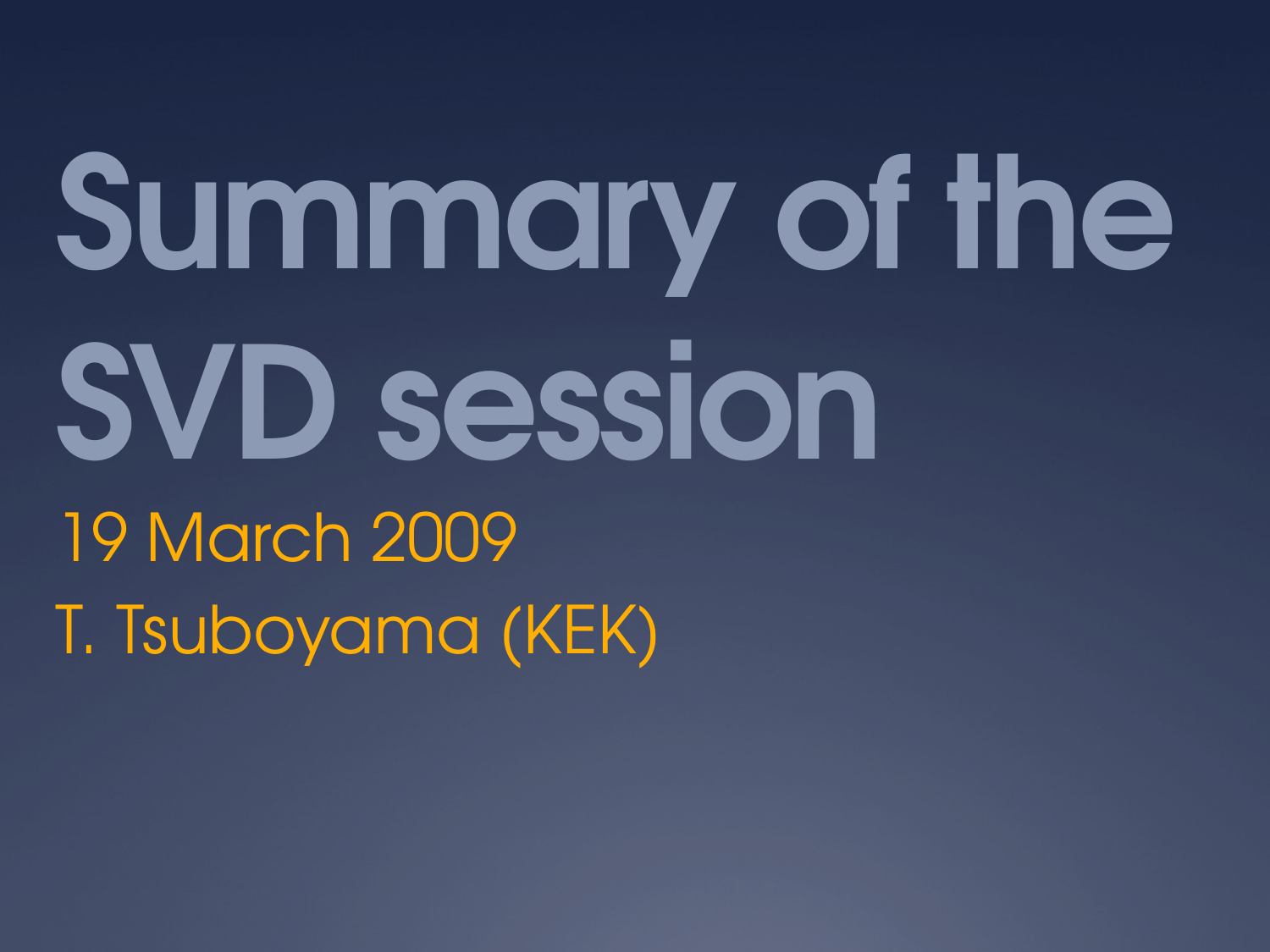

# Summary of the SVD session
19 March 2009
T. Tsuboyama (KEK)